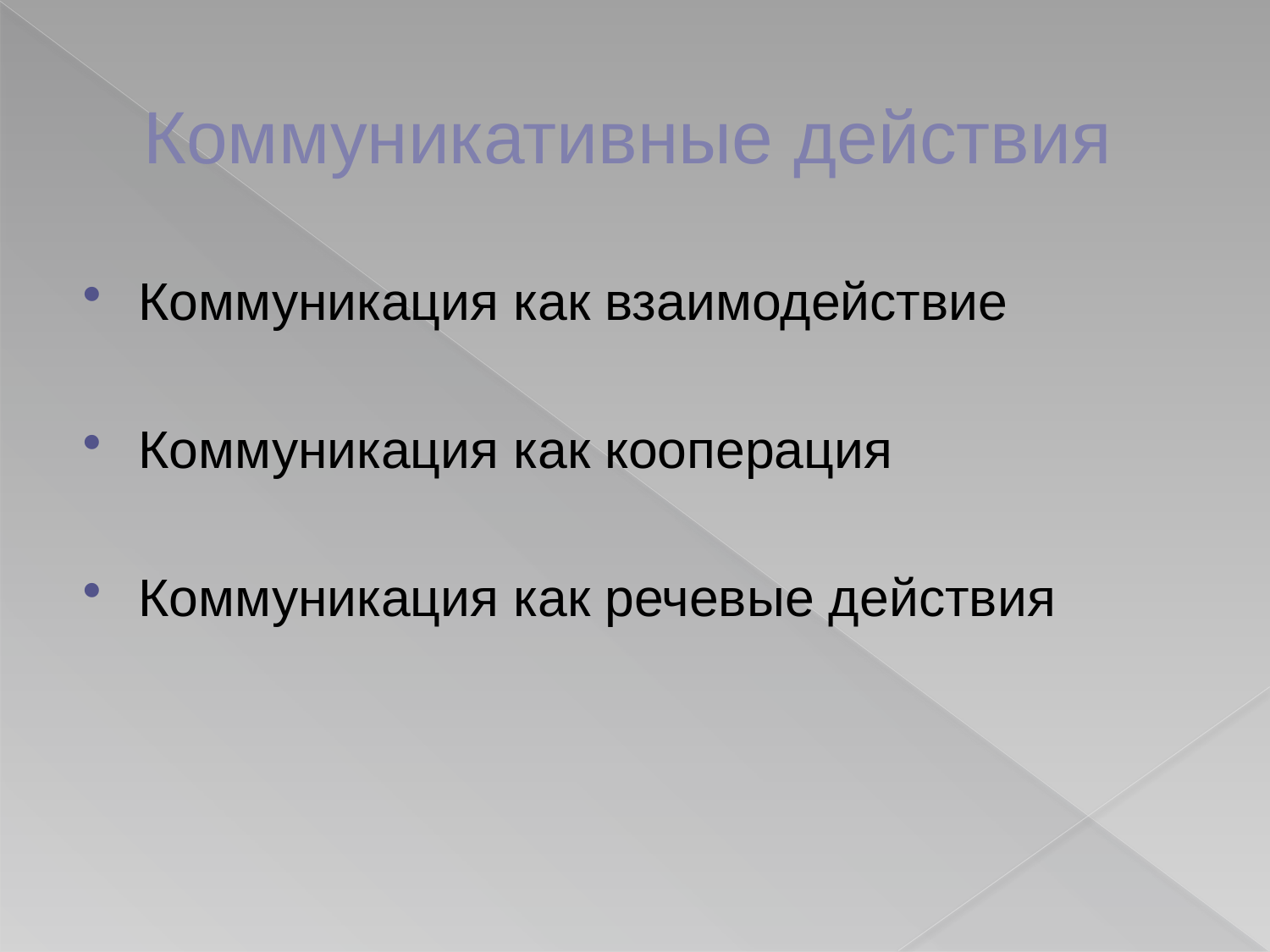

# Коммуникативные действия
Коммуникация как взаимодействие

Коммуникация как кооперация

Коммуникация как речевые действия